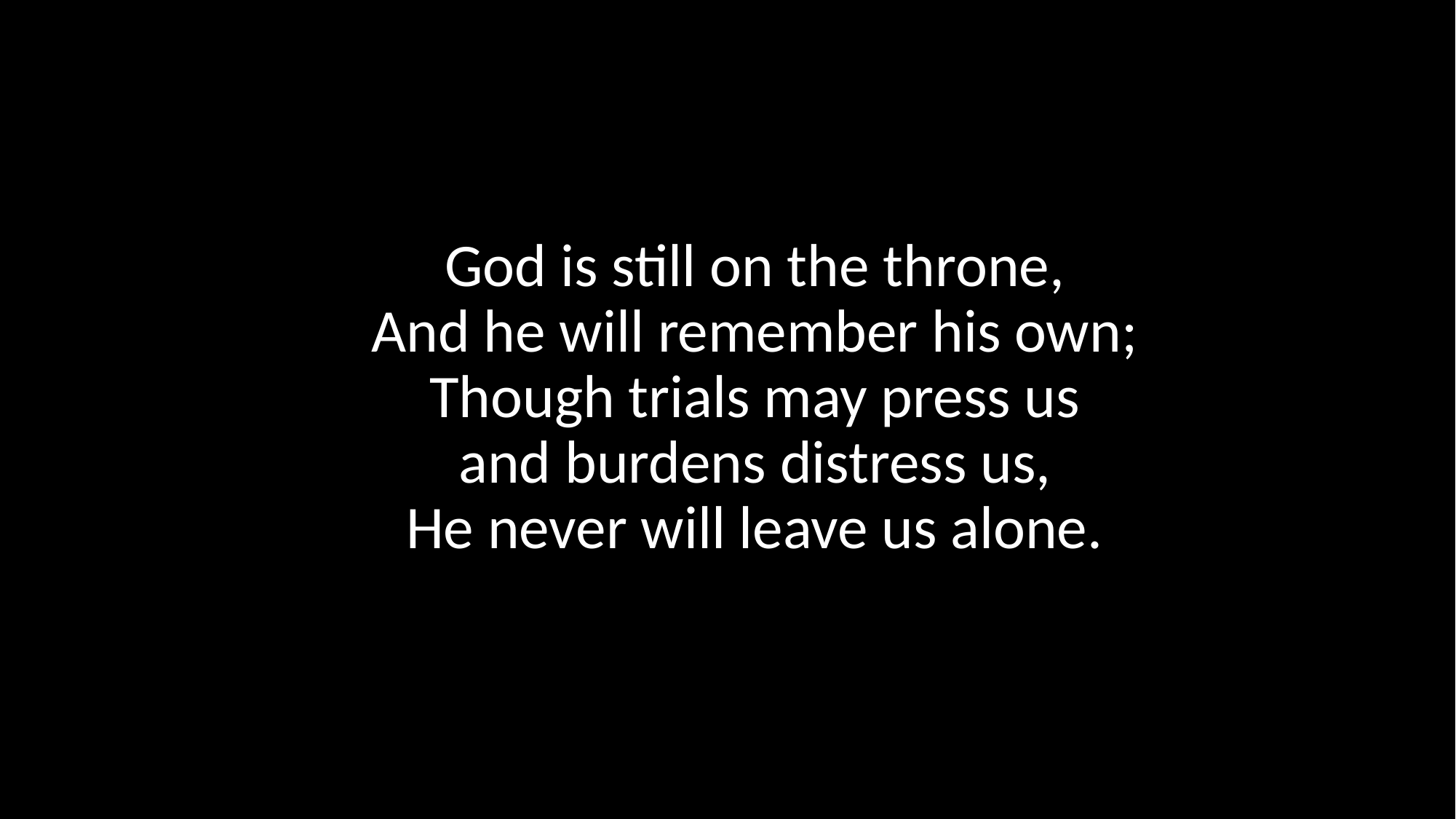

God is still on the throne,
And he will remember his own;
Though trials may press us
and burdens distress us,
He never will leave us alone.